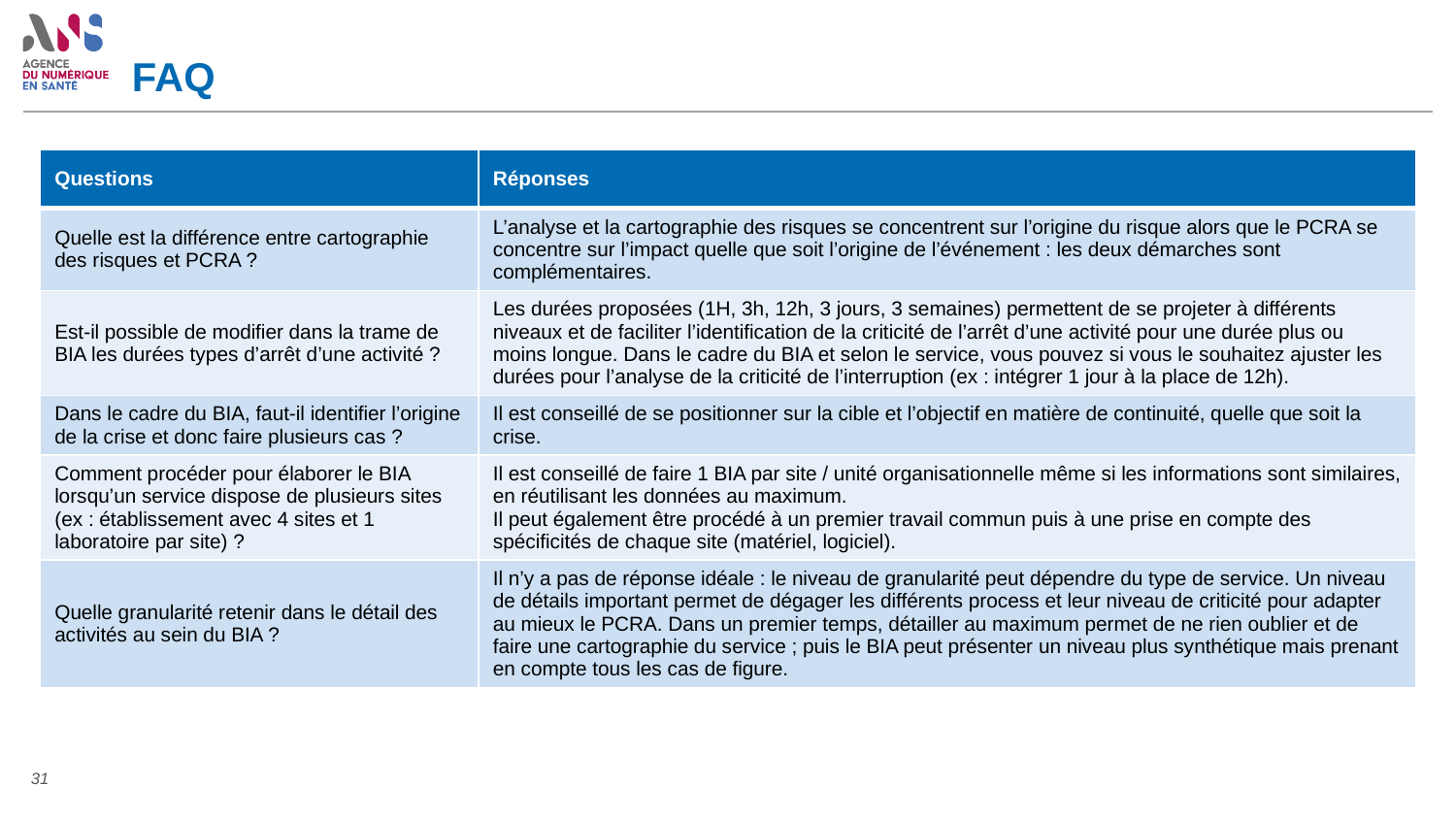

# FAQ
| Questions | Réponses |
| --- | --- |
| Quelle est la différence entre cartographie des risques et PCRA ? | L’analyse et la cartographie des risques se concentrent sur l’origine du risque alors que le PCRA se concentre sur l’impact quelle que soit l’origine de l’événement : les deux démarches sont complémentaires. |
| Est-il possible de modifier dans la trame de BIA les durées types d’arrêt d’une activité ? | Les durées proposées (1H, 3h, 12h, 3 jours, 3 semaines) permettent de se projeter à différents niveaux et de faciliter l’identification de la criticité de l’arrêt d’une activité pour une durée plus ou moins longue. Dans le cadre du BIA et selon le service, vous pouvez si vous le souhaitez ajuster les durées pour l’analyse de la criticité de l’interruption (ex : intégrer 1 jour à la place de 12h). |
| Dans le cadre du BIA, faut-il identifier l’origine de la crise et donc faire plusieurs cas ? | Il est conseillé de se positionner sur la cible et l’objectif en matière de continuité, quelle que soit la crise. |
| Comment procéder pour élaborer le BIA lorsqu’un service dispose de plusieurs sites (ex : établissement avec 4 sites et 1 laboratoire par site) ? | Il est conseillé de faire 1 BIA par site / unité organisationnelle même si les informations sont similaires, en réutilisant les données au maximum. Il peut également être procédé à un premier travail commun puis à une prise en compte des spécificités de chaque site (matériel, logiciel). |
| Quelle granularité retenir dans le détail des activités au sein du BIA ? | Il n’y a pas de réponse idéale : le niveau de granularité peut dépendre du type de service. Un niveau de détails important permet de dégager les différents process et leur niveau de criticité pour adapter au mieux le PCRA. Dans un premier temps, détailler au maximum permet de ne rien oublier et de faire une cartographie du service ; puis le BIA peut présenter un niveau plus synthétique mais prenant en compte tous les cas de figure. |
31